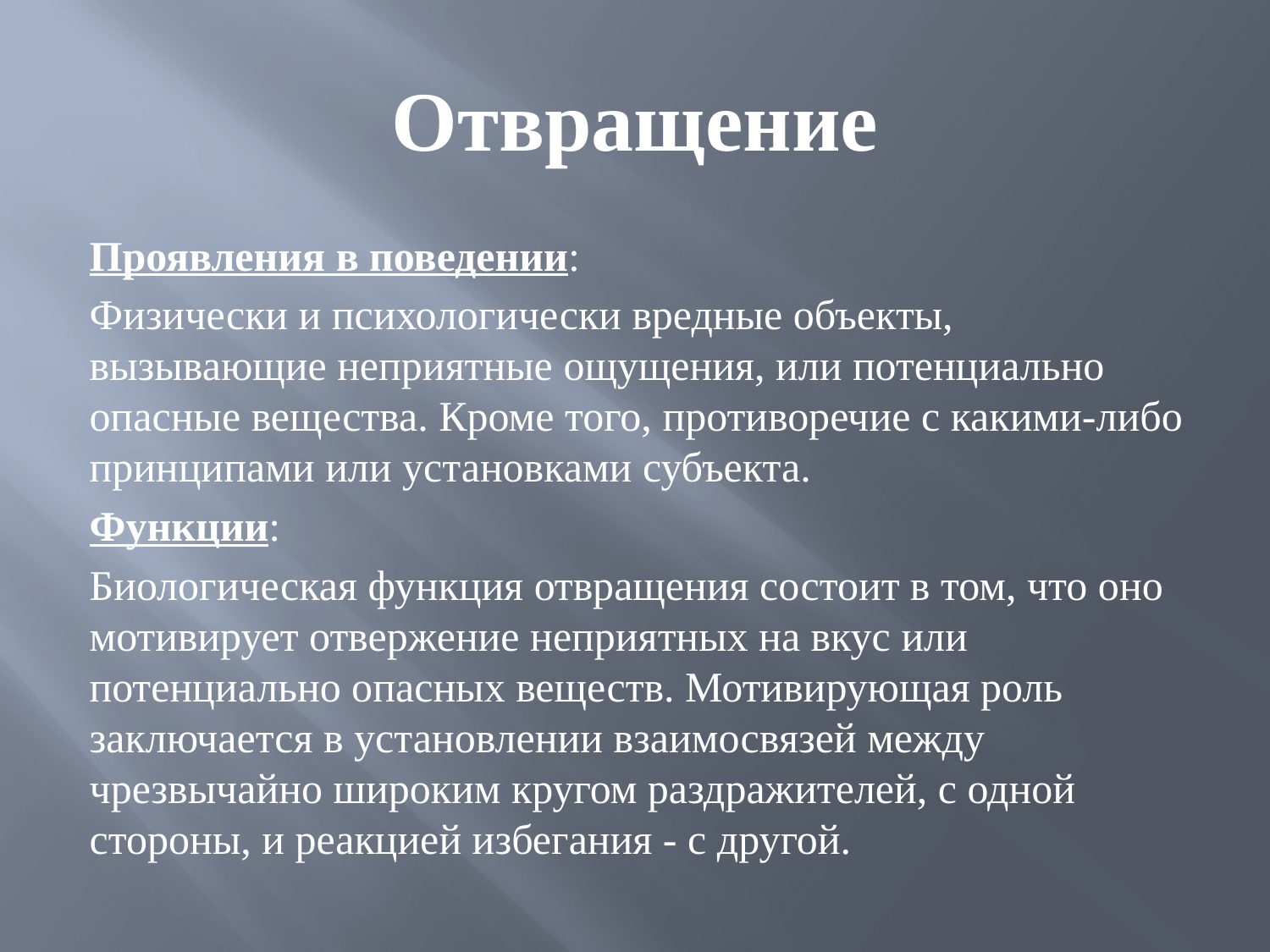

# Отвращение
Проявления в поведении:
Физически и психологически вредные объекты, вызывающие неприятные ощущения, или потенциально опасные вещества. Кроме того, противоречие с какими-либо принципами или установками субъекта.
Функции:
Биологическая функция отвращения состоит в том, что оно мотивирует отвержение неприятных на вкус или потенциально опасных веществ. Мотивирующая роль заключается в установлении взаимосвязей между чрезвычайно широким кругом раздражителей, с одной стороны, и реакцией избегания - с другой.